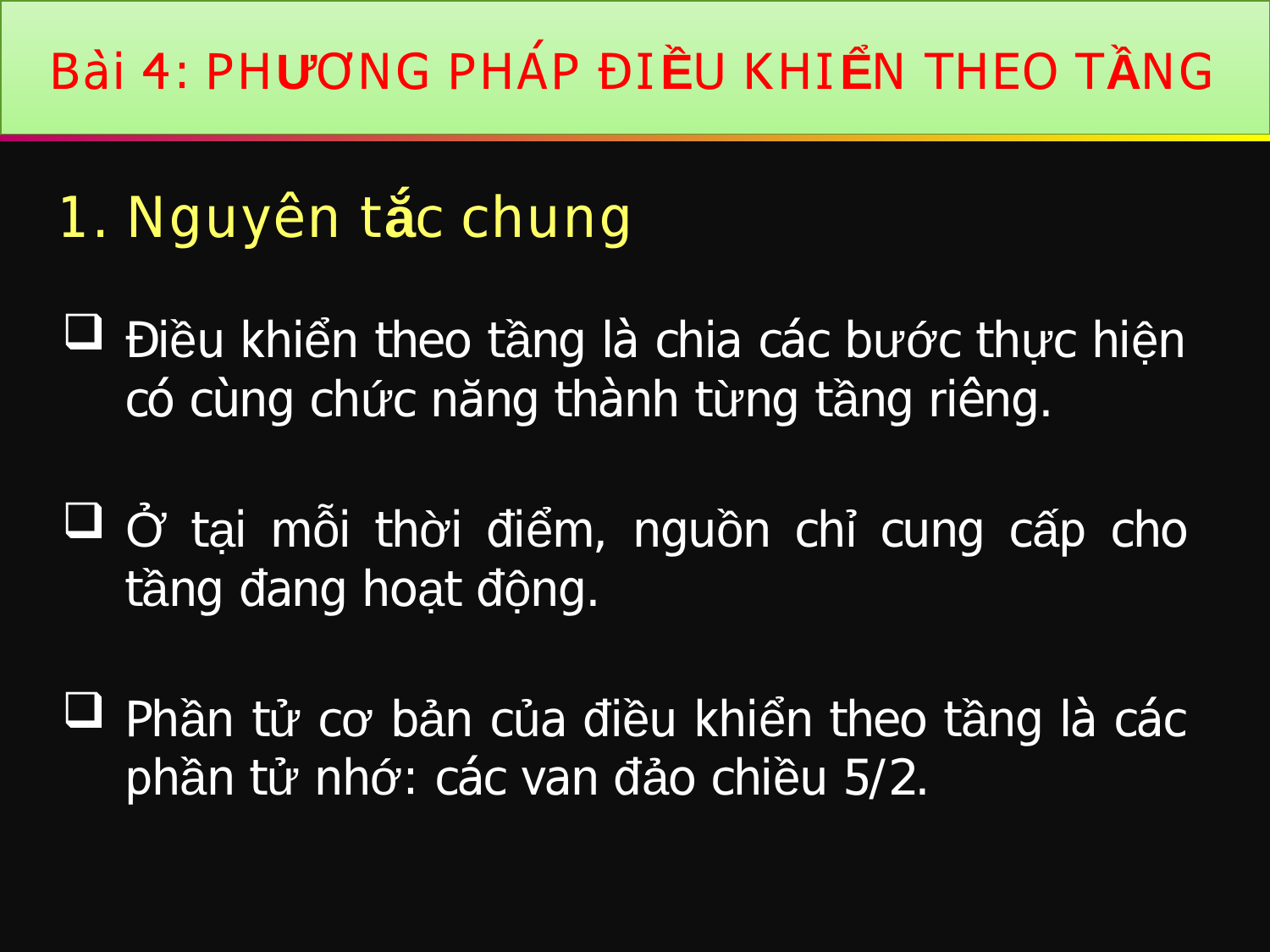

Bài 4: PHƯƠNG PHÁP ĐIỀU KHIỂN THEO TẦNG

1. Nguyên tắc chung
Điều khiển theo tầng là chia các bước thực hiện có cùng chức năng thành từng tầng riêng.
Ở tại mỗi thời điểm, nguồn chỉ cung cấp cho tầng đang hoạt động.
Phần tử cơ bản của điều khiển theo tầng là các phần tử nhớ: các van đảo chiều 5/2.